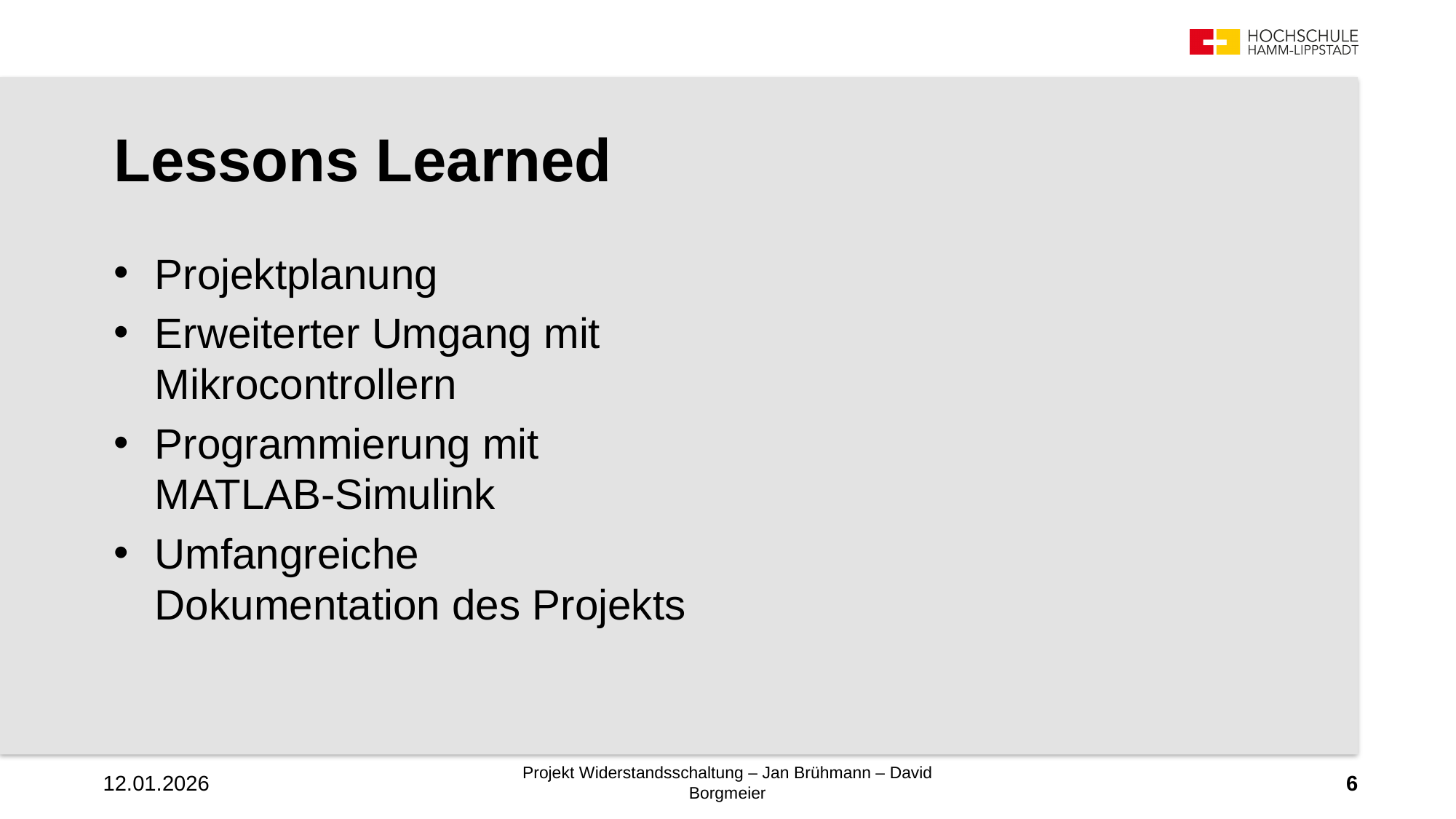

# Lessons Learned
Projektplanung
Erweiterter Umgang mit Mikrocontrollern
Programmierung mit MATLAB-Simulink
Umfangreiche Dokumentation des Projekts
12.01.2026
Projekt Widerstandsschaltung – Jan Brühmann – David Borgmeier
6